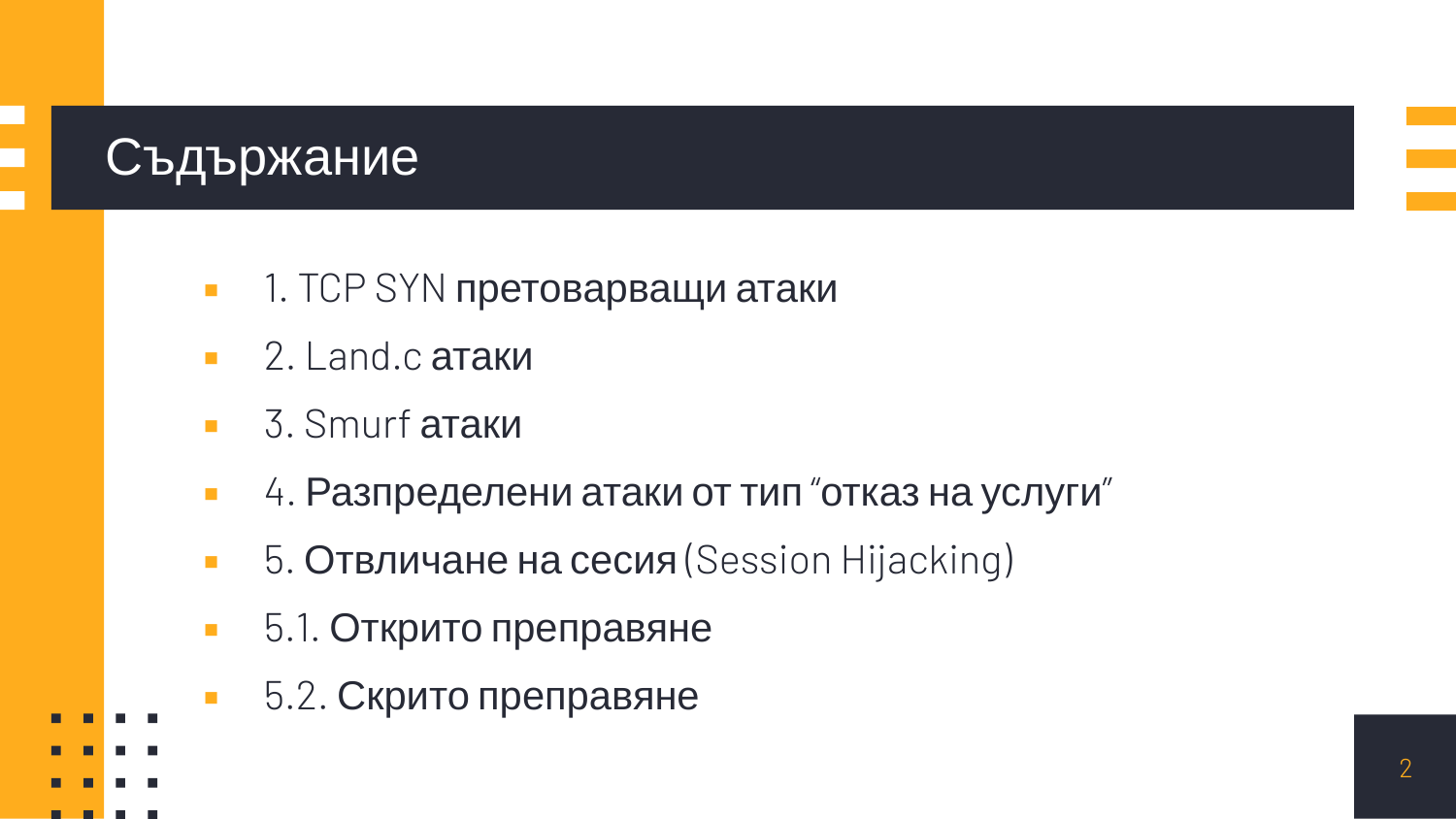

# Съдържание
1. TCP SYN претоварващи атаки
2. Land.c атаки
3. Smurf атаки
4. Разпределени атаки от тип “отказ на услуги”
5. Отвличане на сесия (Session Hijacking)
5.1. Открито преправяне
5.2. Скрито преправяне
2